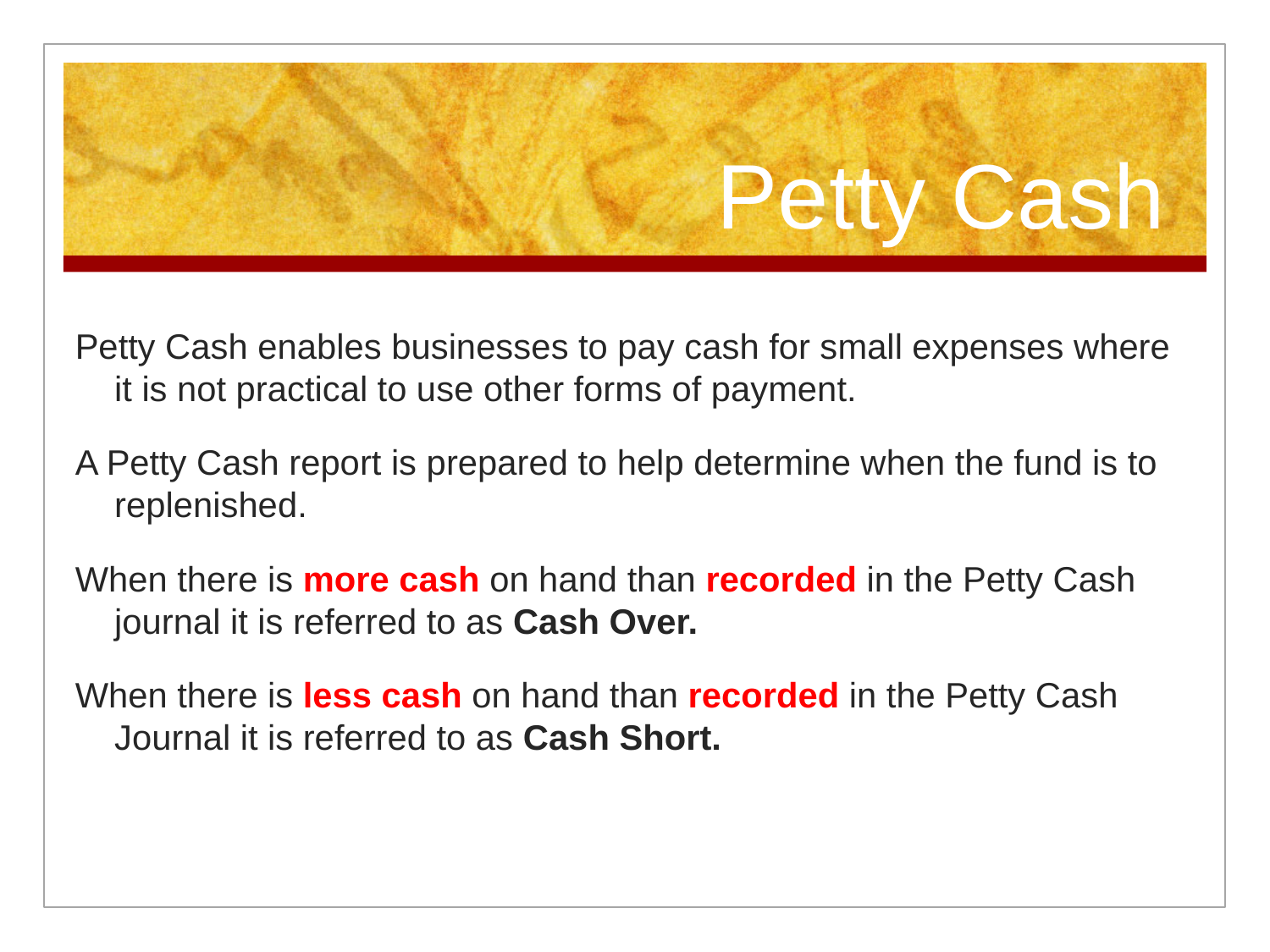

# Petty Cash
Petty Cash enables businesses to pay cash for small expenses where it is not practical to use other forms of payment.
A Petty Cash report is prepared to help determine when the fund is to replenished.
When there is more cash on hand than recorded in the Petty Cash journal it is referred to as Cash Over.
When there is less cash on hand than recorded in the Petty Cash Journal it is referred to as Cash Short.